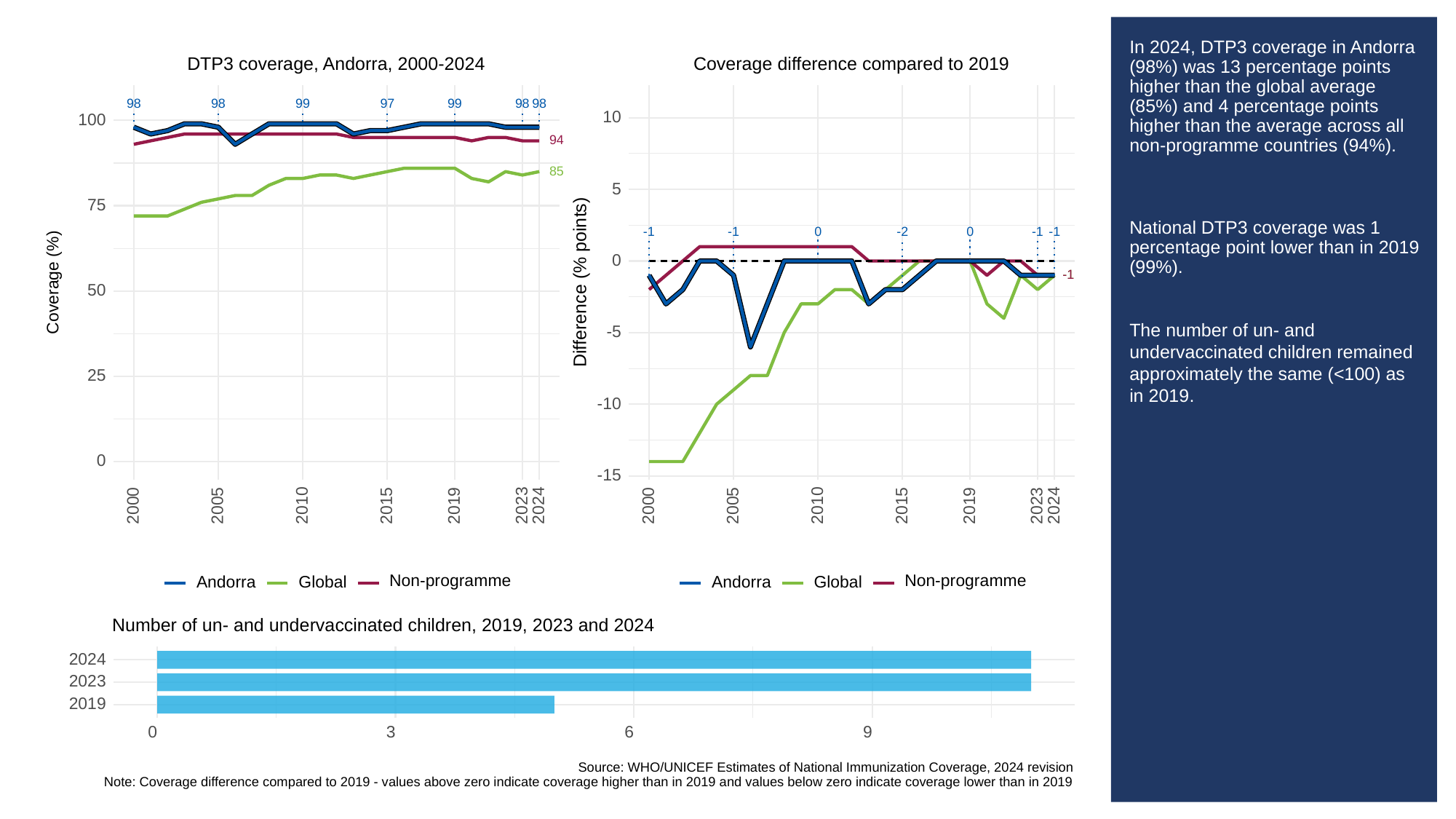

# In 2024, DTP3 coverage in Andorra (98%) was 13 percentage points higher than the global average (85%) and 4 percentage points higher than the average across all non-programme countries (94%).

National DTP3 coverage was 1 percentage point lower than in 2019 (99%).

The number of un- and undervaccinated children remained approximately the same (<100) as in 2019.

Coverage difference compared to 2019
DTP3 coverage, Andorra, 2000-2024

98
98
99
97
99
98
98
10

100

94

85

5

75

0
0
-1
-1
-2
-1
-1

0

-1
-1
Difference (% points)
Coverage (%)
50

-5

25

-10

0

-15

2023
2023
2000
2005
2010
2015
2019
2024
2000
2005
2010
2015
2019
2024
Non-programme
Non-programme
Global
Global
Andorra
Andorra

Number of un- and undervaccinated children, 2019, 2023 and 2024

2024

2023

2019

3
0
6
9
Source: WHO/UNICEF Estimates of National Immunization Coverage, 2024 revision
Note: Coverage difference compared to 2019 - values above zero indicate coverage higher than in 2019 and values below zero indicate coverage lower than in 2019